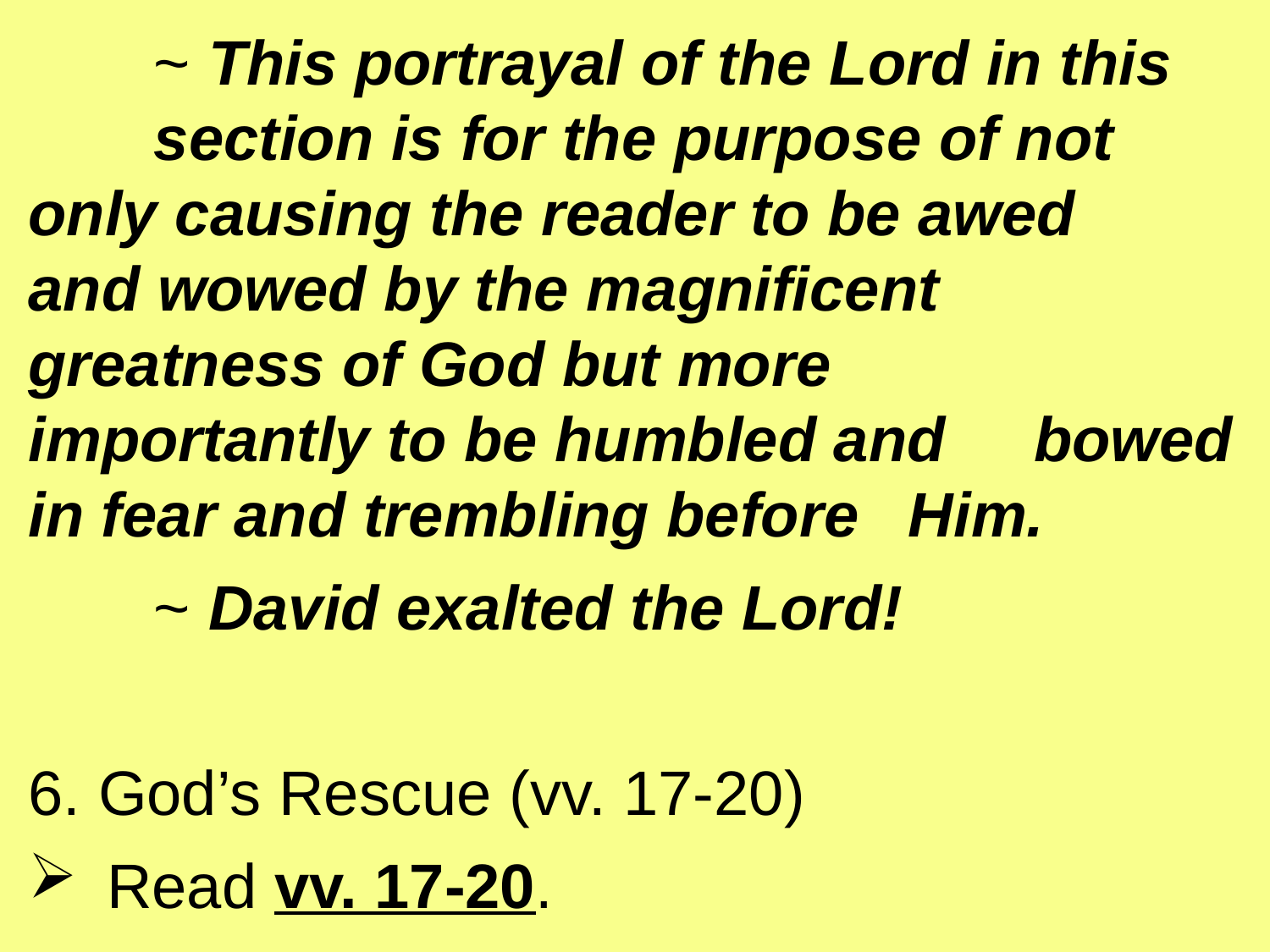

~ This portrayal of the Lord in this 						section is for the purpose of not 						only causing the reader to be awed 					and wowed by the magnificent 						greatness of God but more 							importantly to be humbled and 						bowed in fear and trembling before 					Him.
		~ David exalted the Lord!

6. God’s Rescue (vv. 17-20)
Read vv. 17-20.